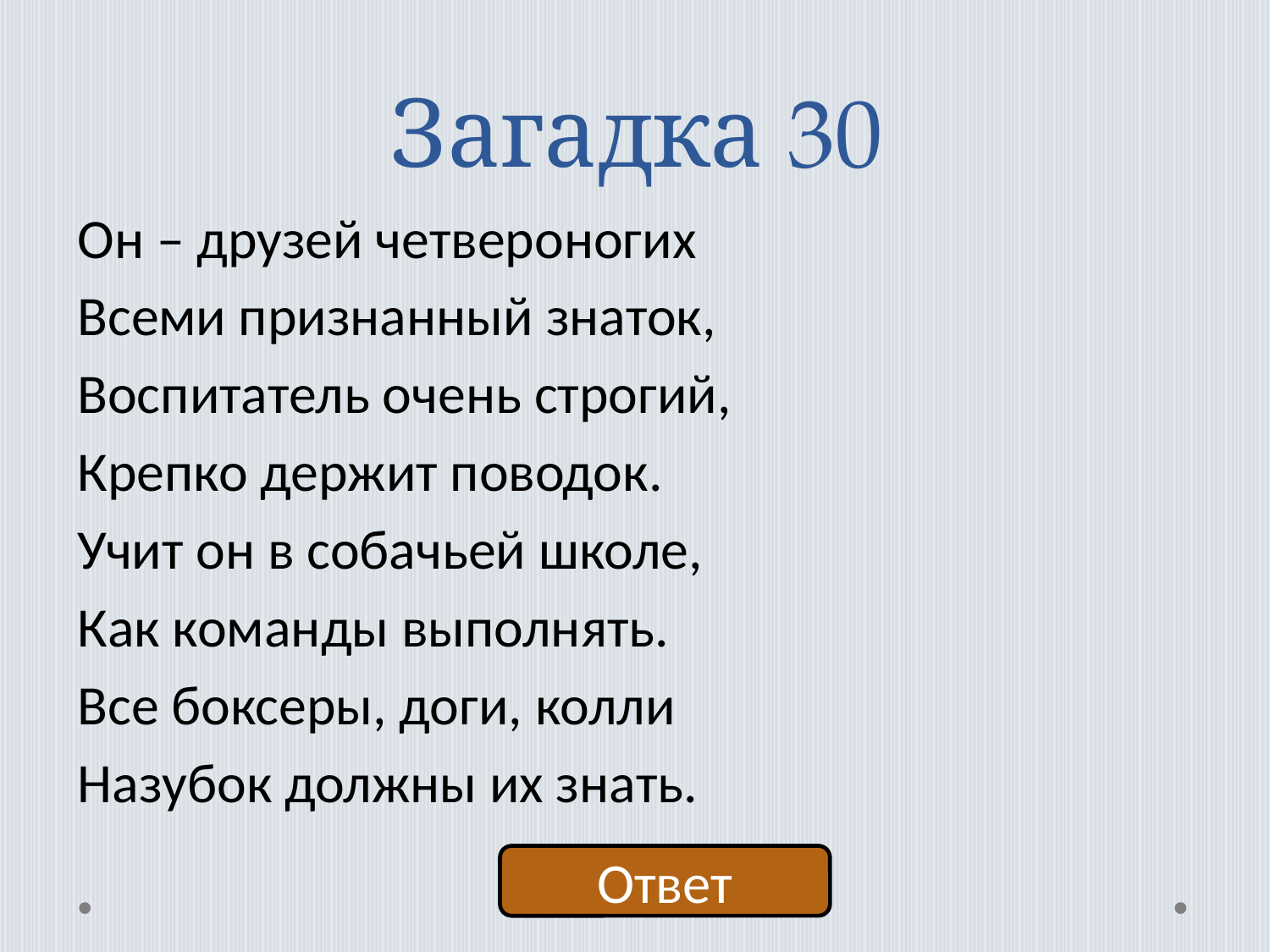

# Загадка 30
Он – друзей четвероногих
Всеми признанный знаток,
Воспитатель очень строгий,
Крепко держит поводок.
Учит он в собачьей школе,
Как команды выполнять.
Все боксеры, доги, колли
Назубок должны их знать.

Ответ